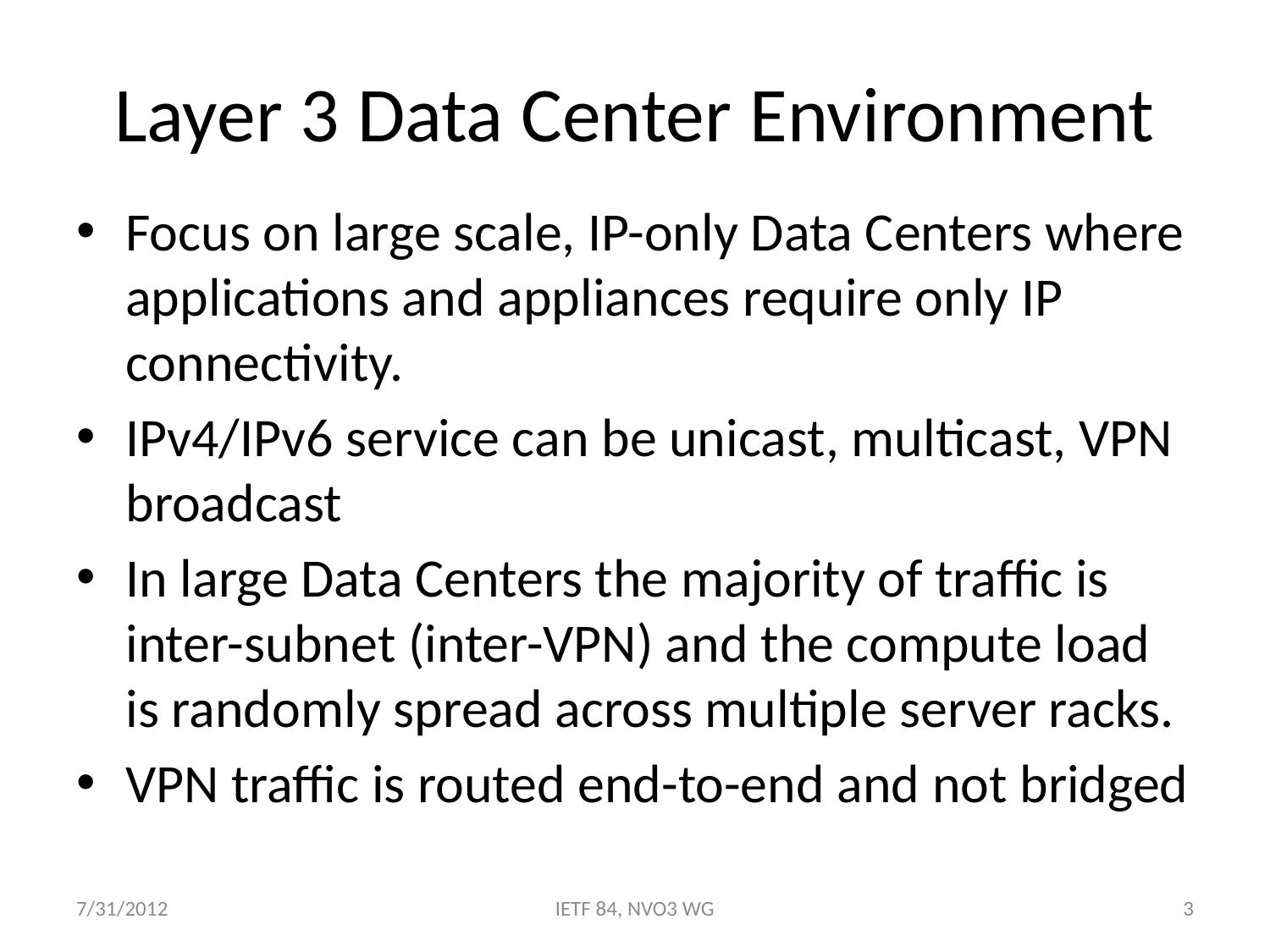

# Layer 3 Data Center Environment
Focus on large scale, IP-only Data Centers where applications and appliances require only IP connectivity.
IPv4/IPv6 service can be unicast, multicast, VPN broadcast
In large Data Centers the majority of traffic is inter-subnet (inter-VPN) and the compute load is randomly spread across multiple server racks.
VPN traffic is routed end-to-end and not bridged

7/31/2012
IETF 84, NVO3 WG
3